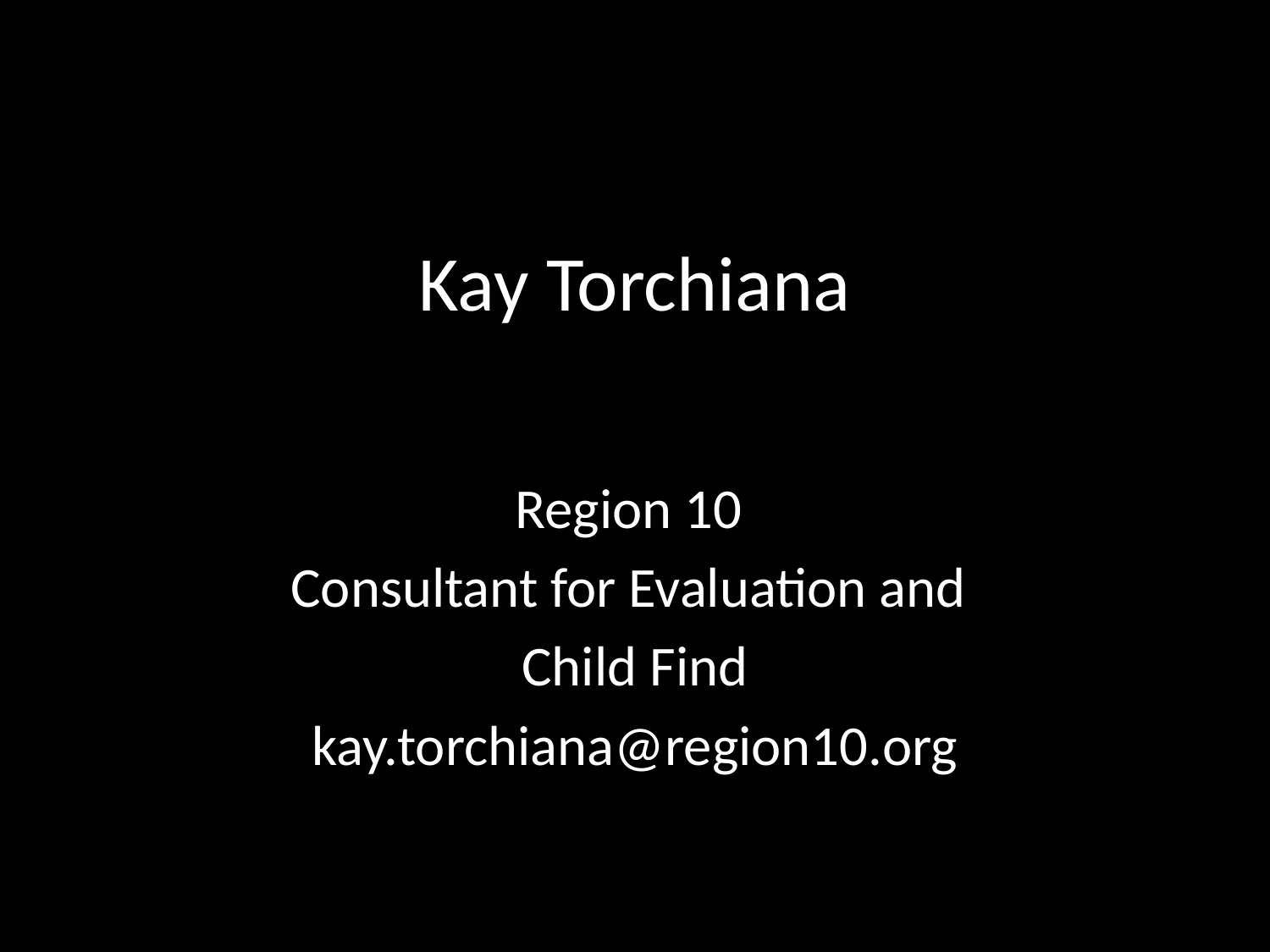

# Kay Torchiana
Region 10
Consultant for Evaluation and
Child Find
kay.torchiana@region10.org